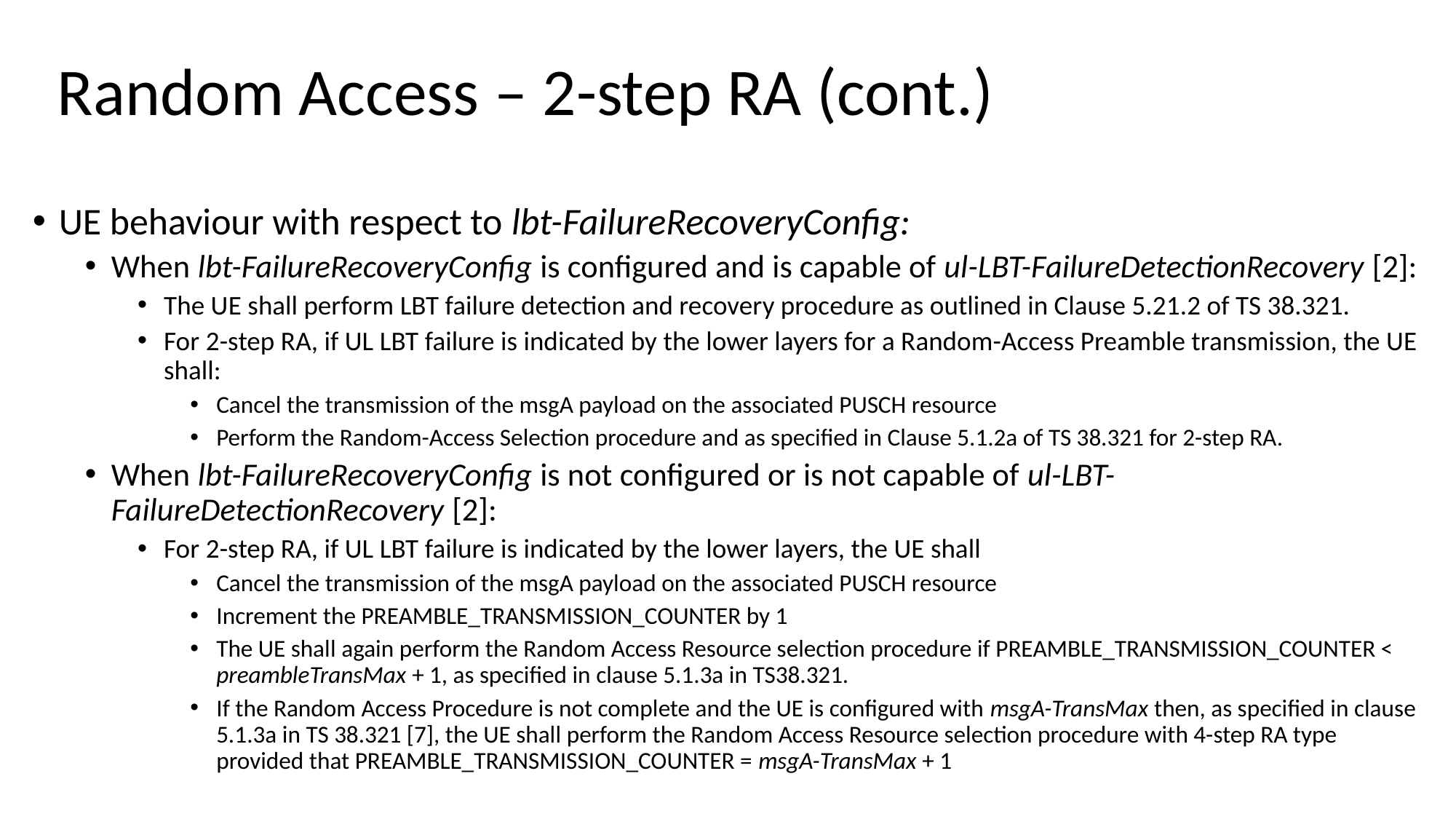

# Random Access – 2-step RA (cont.)

UE behaviour with respect to lbt-FailureRecoveryConfig:
When lbt-FailureRecoveryConfig is configured and is capable of ul-LBT-FailureDetectionRecovery [2]:
The UE shall perform LBT failure detection and recovery procedure as outlined in Clause 5.21.2 of TS 38.321.
For 2-step RA, if UL LBT failure is indicated by the lower layers for a Random-Access Preamble transmission, the UE shall:
Cancel the transmission of the msgA payload on the associated PUSCH resource
Perform the Random-Access Selection procedure and as specified in Clause 5.1.2a of TS 38.321 for 2-step RA.
When lbt-FailureRecoveryConfig is not configured or is not capable of ul-LBT-FailureDetectionRecovery [2]:
For 2-step RA, if UL LBT failure is indicated by the lower layers, the UE shall
Cancel the transmission of the msgA payload on the associated PUSCH resource
Increment the PREAMBLE_TRANSMISSION_COUNTER by 1
The UE shall again perform the Random Access Resource selection procedure if PREAMBLE_TRANSMISSION_COUNTER < preambleTransMax + 1, as specified in clause 5.1.3a in TS38.321.
If the Random Access Procedure is not complete and the UE is configured with msgA-TransMax then, as specified in clause 5.1.3a in TS 38.321 [7], the UE shall perform the Random Access Resource selection procedure with 4-step RA type provided that PREAMBLE_TRANSMISSION_COUNTER = msgA-TransMax + 1